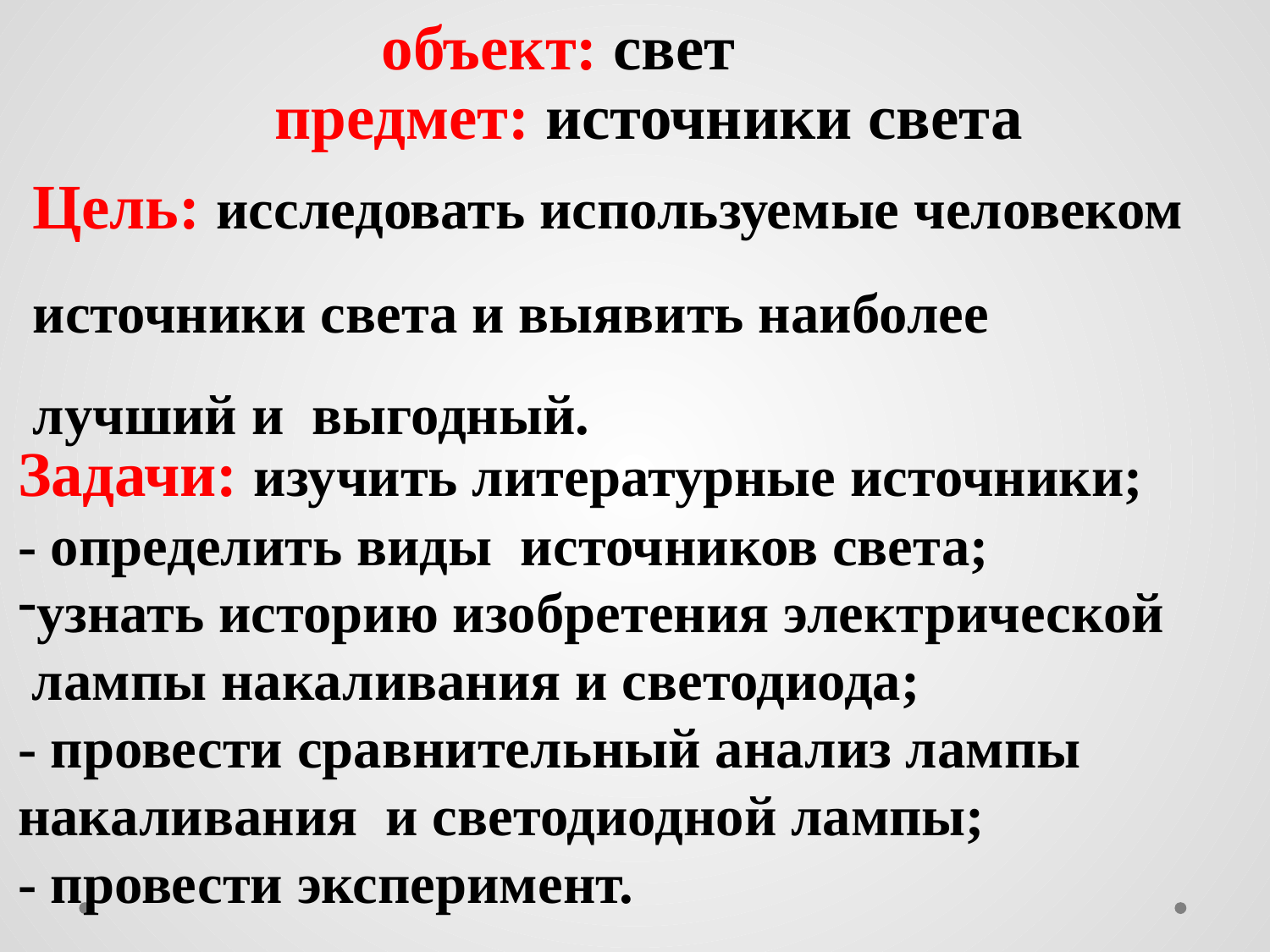

объект: свет

предмет: источники света

# Цель: исследовать используемые человеком источники света и выявить наиболее лучший и  выгодный.
Задачи: изучить литературные источники;
- определить виды  источников света;
узнать историю изобретения электрической
 лампы накаливания и светодиода;
- провести сравнительный анализ лампы
накаливания  и светодиодной лампы;
- провести эксперимент.